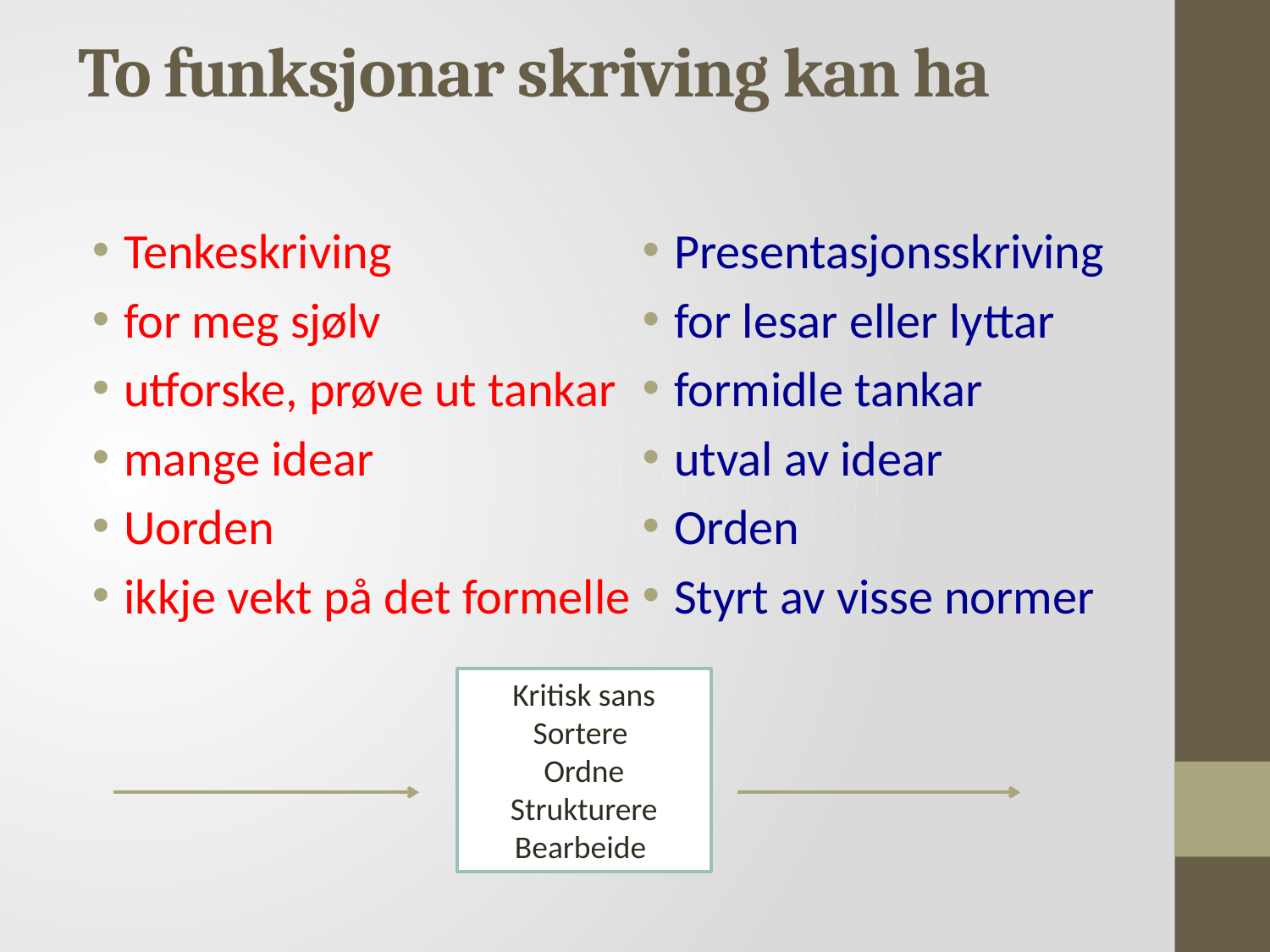

# To funksjonar skriving kan ha
Tenkeskriving
for meg sjølv
utforske, prøve ut tankar
mange idear
Uorden
ikkje vekt på det formelle
Presentasjonsskriving
for lesar eller lyttar
formidle tankar
utval av idear
Orden
Styrt av visse normer

Kritisk sans Sortere
Ordne
Strukturere
Bearbeide